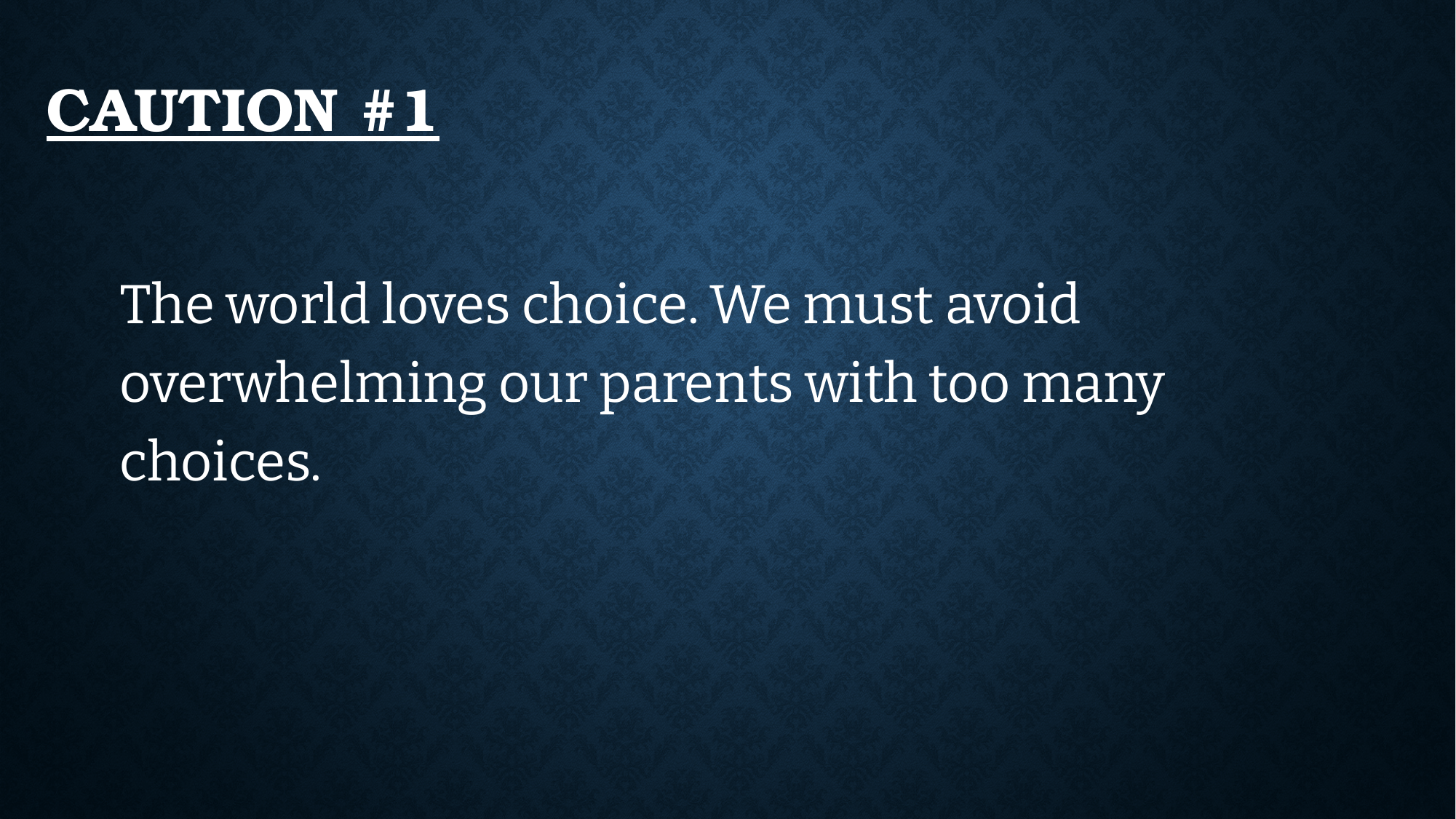

# Caution #1
The world loves choice. We must avoid overwhelming our parents with too many choices.